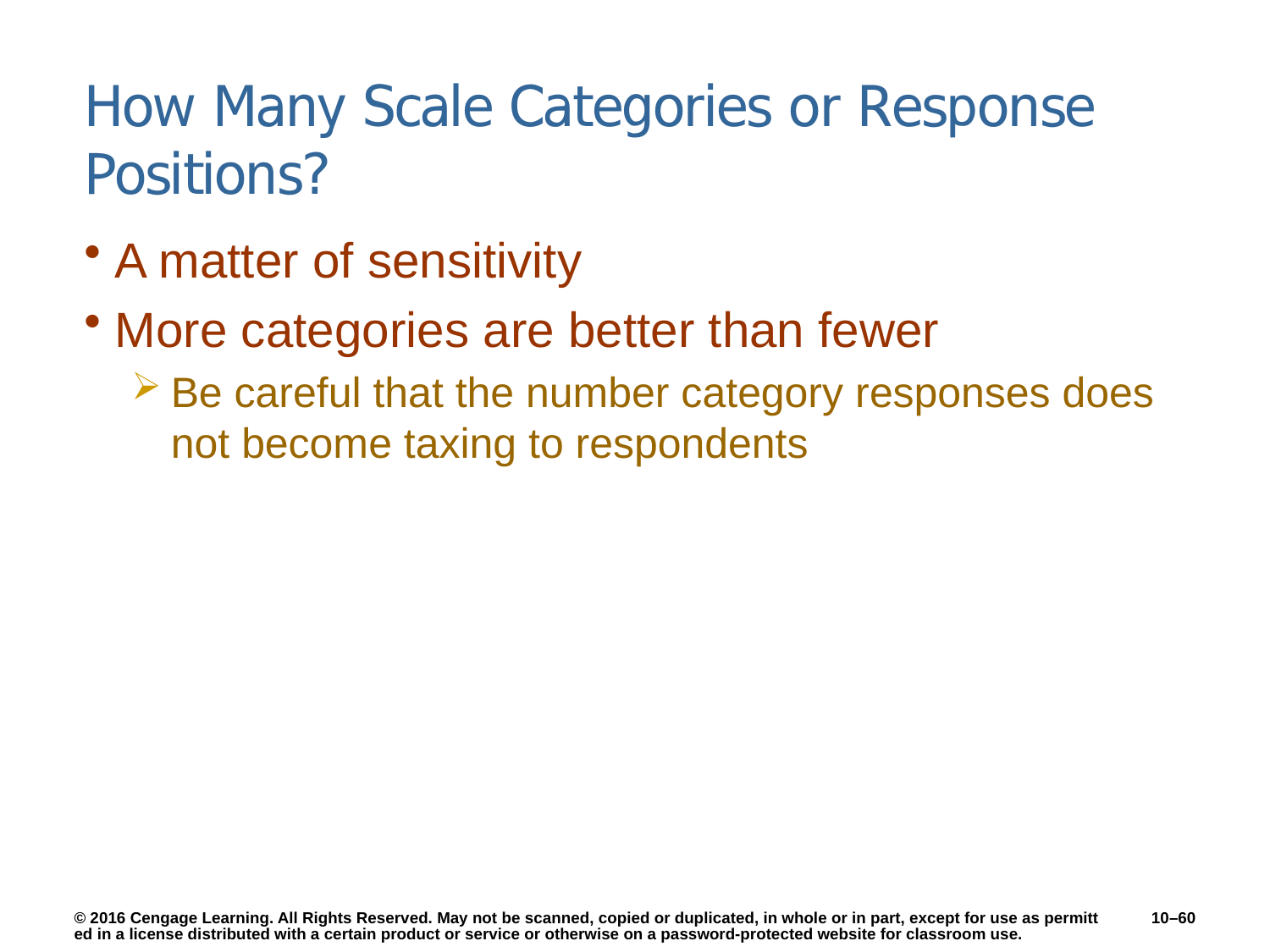

# How Many Scale Categories or Response Positions?
A matter of sensitivity
More categories are better than fewer
Be careful that the number category responses does not become taxing to respondents
10–60
© 2016 Cengage Learning. All Rights Reserved. May not be scanned, copied or duplicated, in whole or in part, except for use as permitted in a license distributed with a certain product or service or otherwise on a password-protected website for classroom use.